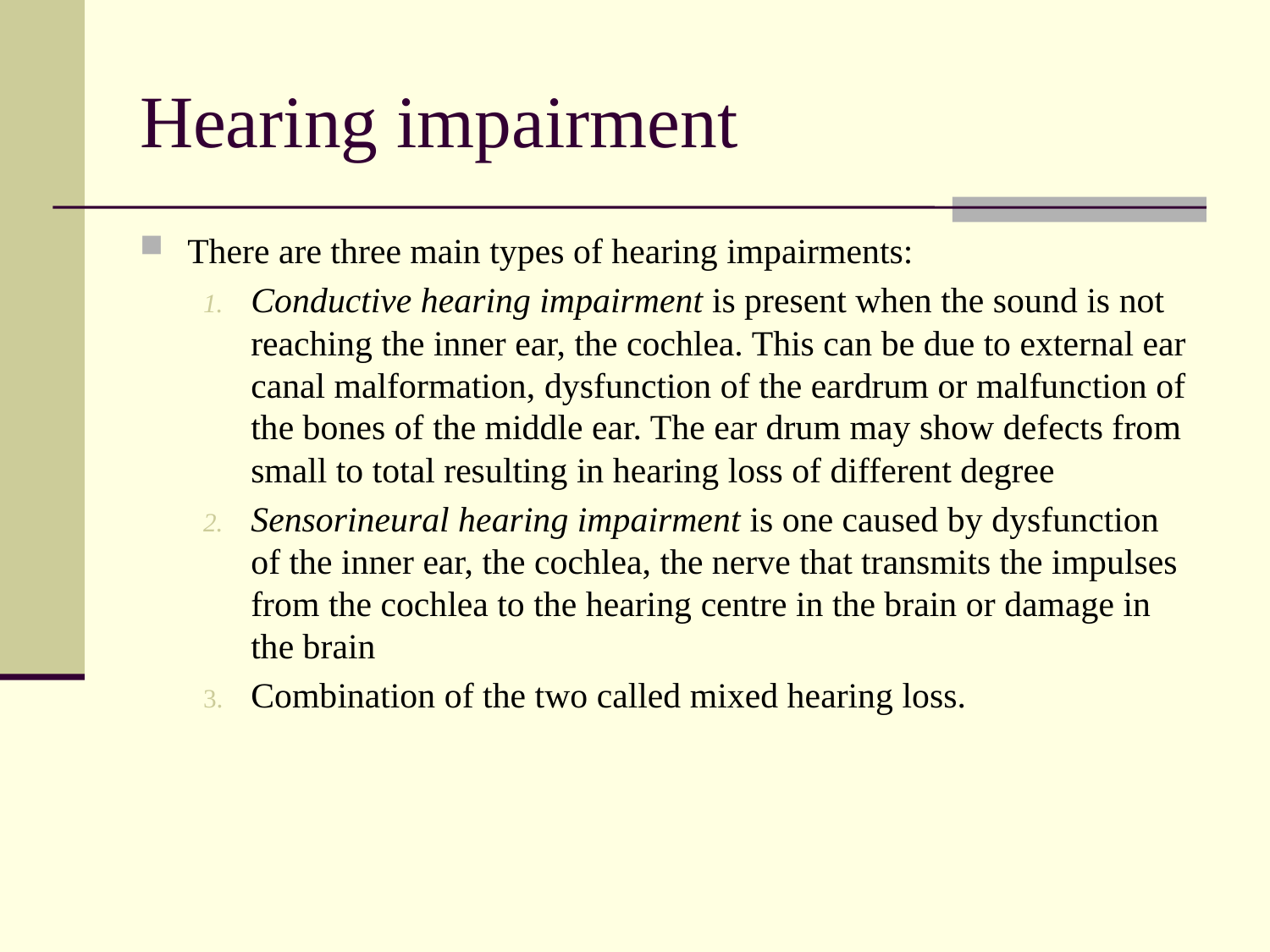

# Hearing impairment
There are three main types of hearing impairments:
Conductive hearing impairment is present when the sound is not reaching the inner ear, the cochlea. This can be due to external ear canal malformation, dysfunction of the eardrum or malfunction of the bones of the middle ear. The ear drum may show defects from small to total resulting in hearing loss of different degree
Sensorineural hearing impairment is one caused by dysfunction of the inner ear, the cochlea, the nerve that transmits the impulses from the cochlea to the hearing centre in the brain or damage in the brain
Combination of the two called mixed hearing loss.